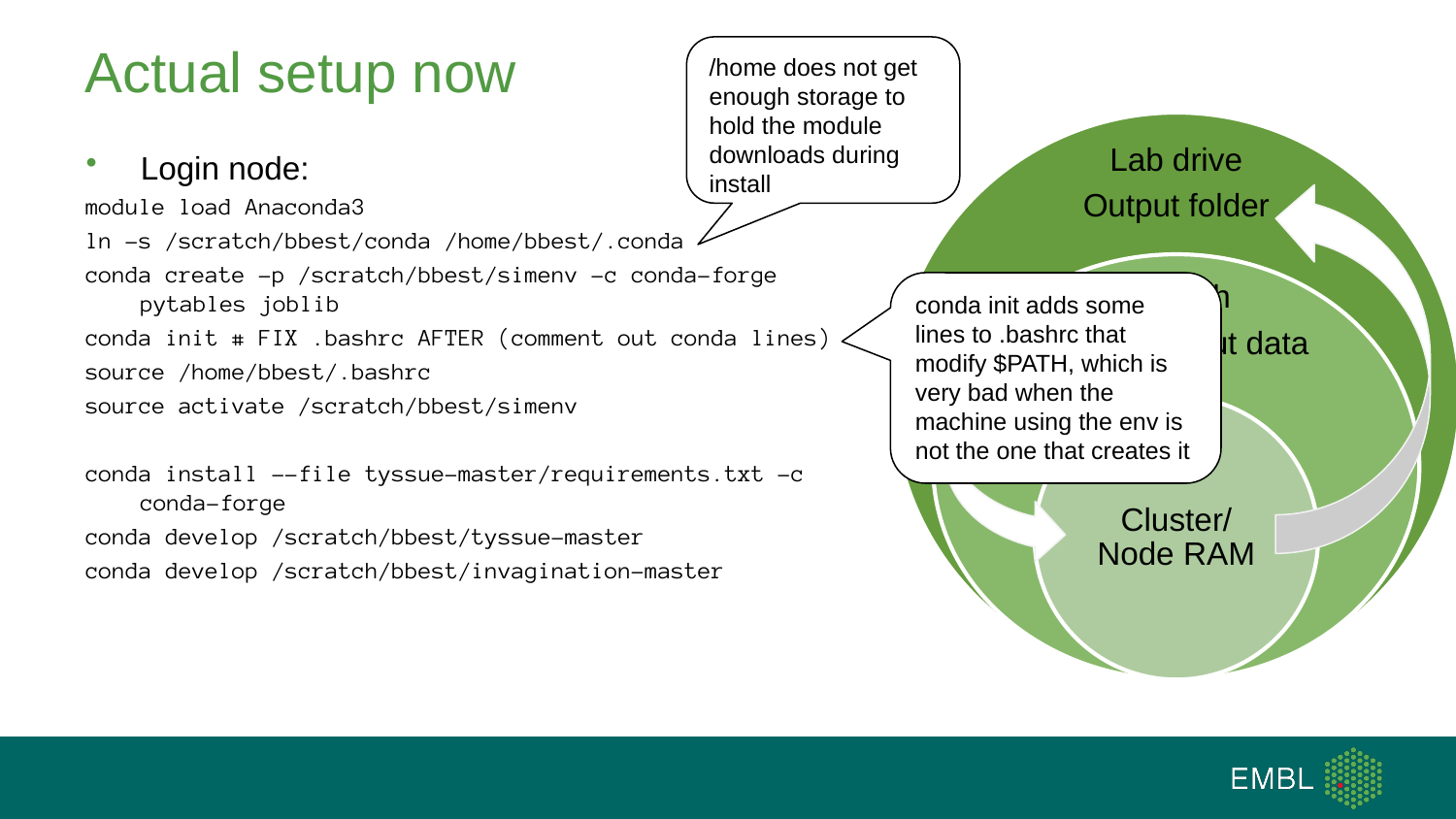

# Actual setup now
/home does not get enough storage to hold the module downloads during install
Lab drive
Output folder
Scratch
env and input data
Cluster/ Node RAM
Login node:
module load Anaconda3
ln -s /scratch/bbest/conda /home/bbest/.conda
conda create -p /scratch/bbest/simenv -c conda-forge pytables joblib
conda init # FIX .bashrc AFTER (comment out conda lines)
source /home/bbest/.bashrc
source activate /scratch/bbest/simenv

conda install --file tyssue-master/requirements.txt -c conda-forge
conda develop /scratch/bbest/tyssue-master
conda develop /scratch/bbest/invagination-master

conda init adds some lines to .bashrc that modify $PATH, which is very bad when the machine using the env is not the one that creates it